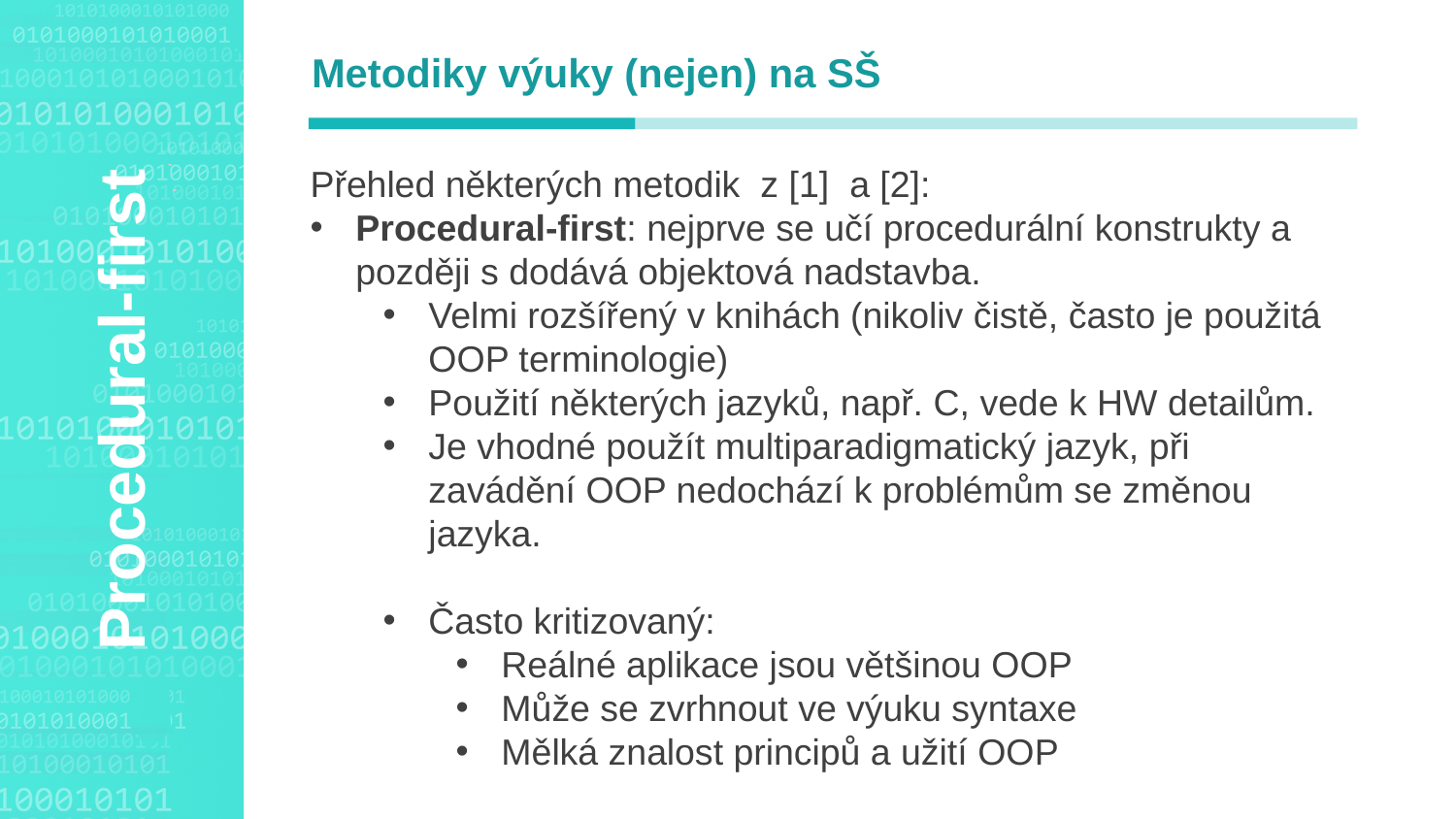

Metodiky výuky (nejen) na SŠ

Přehled některých metodik  z [1]  a [2]:
Procedural-first: nejprve se učí procedurální konstrukty a později s dodává objektová nadstavba.
Velmi rozšířený v knihách (nikoliv čistě, často je použitá OOP terminologie)
Použití některých jazyků, např. C, vede k HW detailům.
Je vhodné použít multiparadigmatický jazyk, při zavádění OOP nedochází k problémům se změnou jazyka.
Často kritizovaný:
Reálné aplikace jsou většinou OOP
Může se zvrhnout ve výuku syntaxe
Mělká znalost principů a užití OOP

Agenda Style

Procedural-first